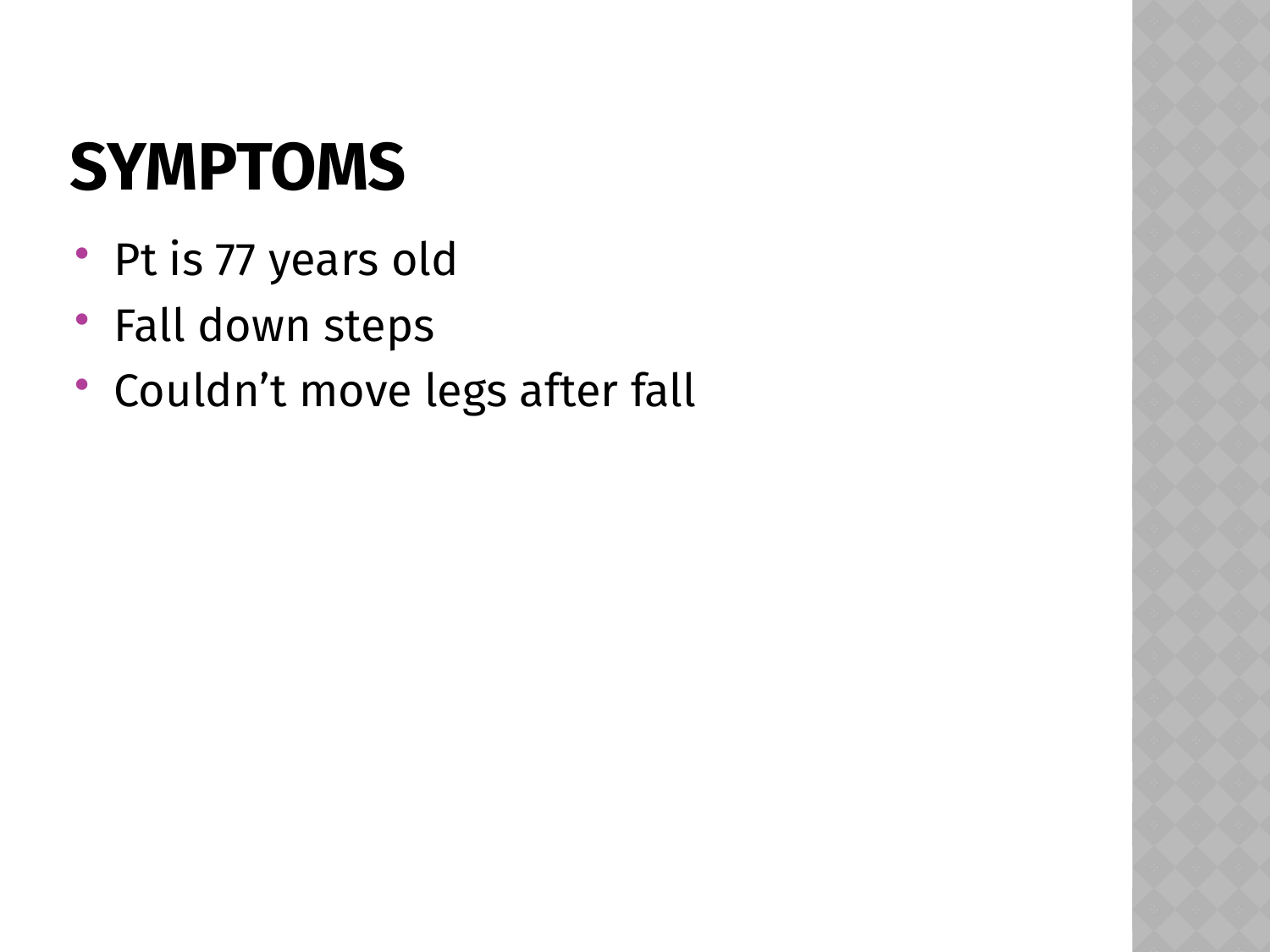

# Symptoms
Pt is 77 years old
Fall down steps
Couldn’t move legs after fall